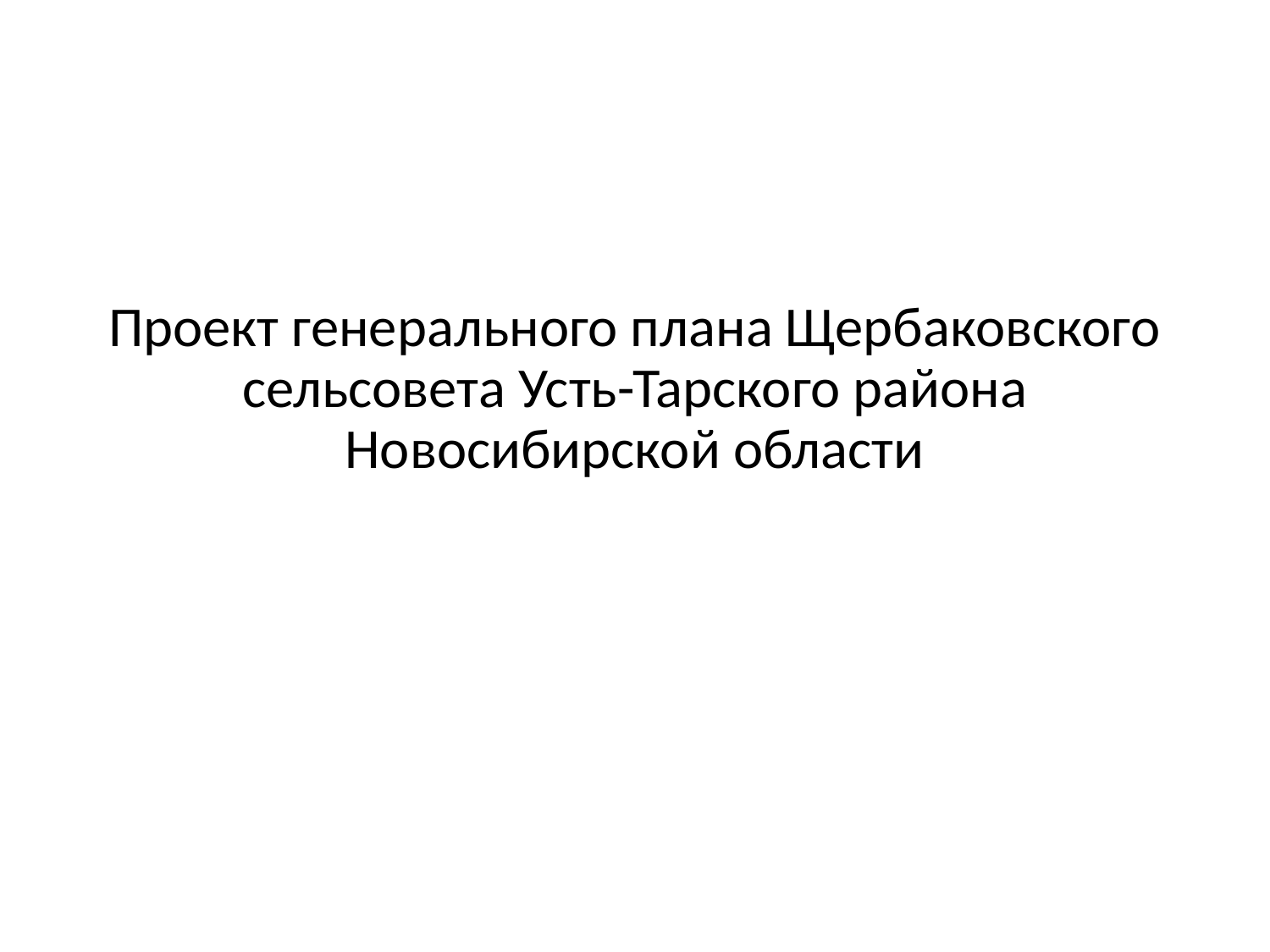

# Проект генерального плана Щербаковского сельсовета Усть-Тарского района Новосибирской области